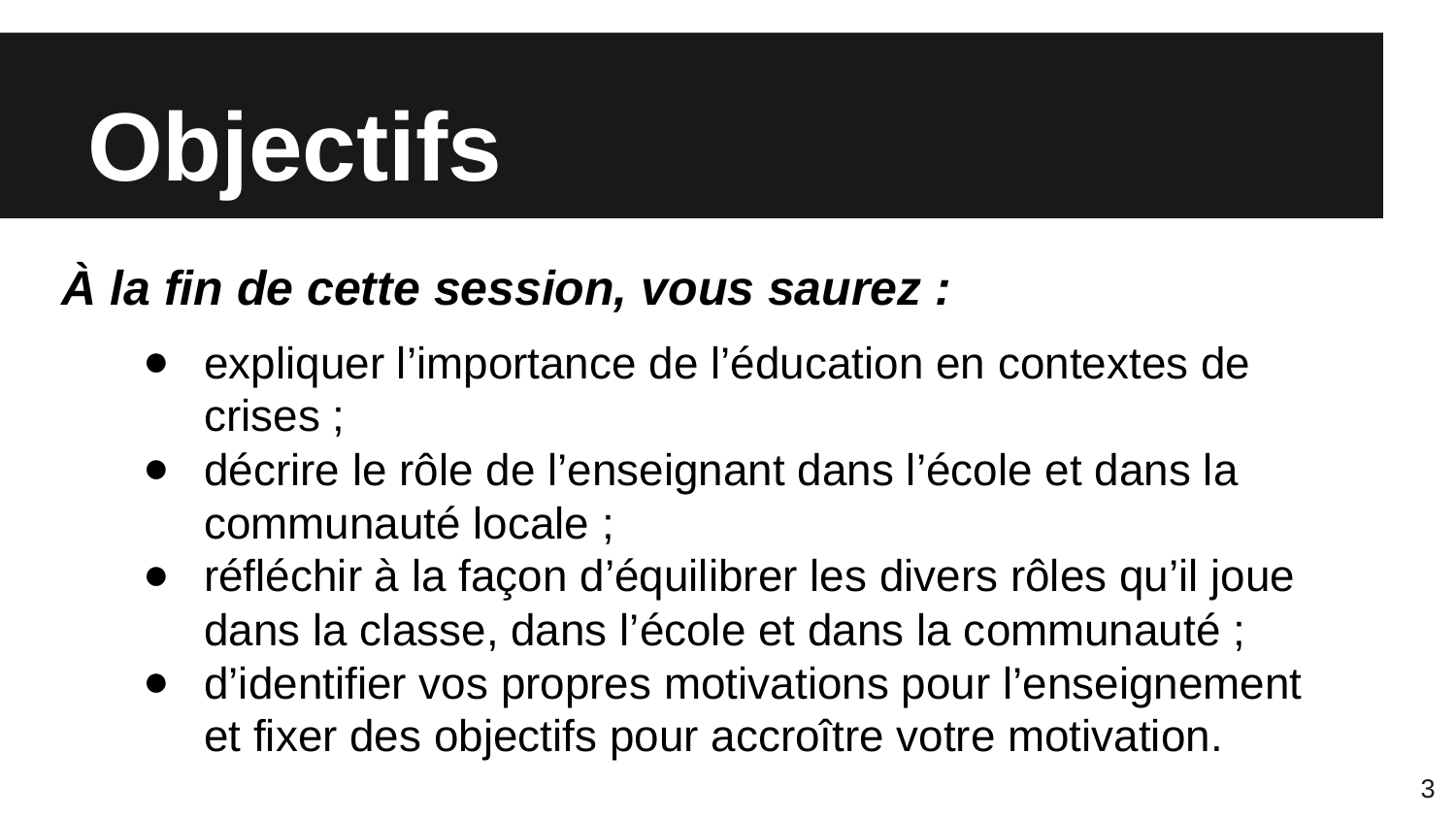

# Objectifs
À la fin de cette session, vous saurez :
expliquer l’importance de l’éducation en contextes de crises ;
décrire le rôle de l’enseignant dans l’école et dans la communauté locale ;
réfléchir à la façon d’équilibrer les divers rôles qu’il joue dans la classe, dans l’école et dans la communauté ;
d’identifier vos propres motivations pour l’enseignement et fixer des objectifs pour accroître votre motivation.
3